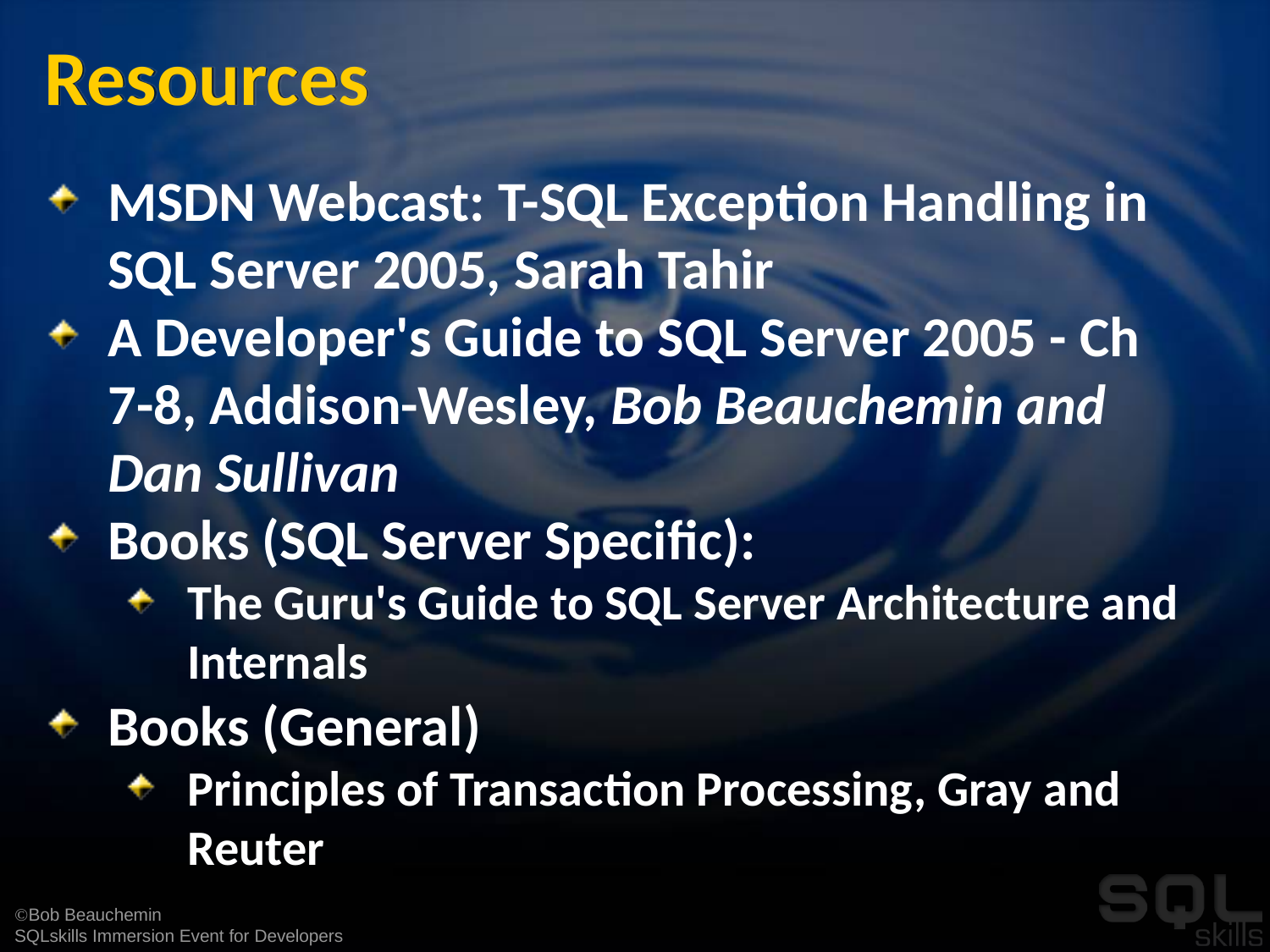

# Resources
MSDN Webcast: T-SQL Exception Handling in SQL Server 2005, Sarah Tahir
A Developer's Guide to SQL Server 2005 - Ch 7-8, Addison-Wesley, Bob Beauchemin and Dan Sullivan
Books (SQL Server Specific):
The Guru's Guide to SQL Server Architecture and Internals
Books (General)
Principles of Transaction Processing, Gray and Reuter